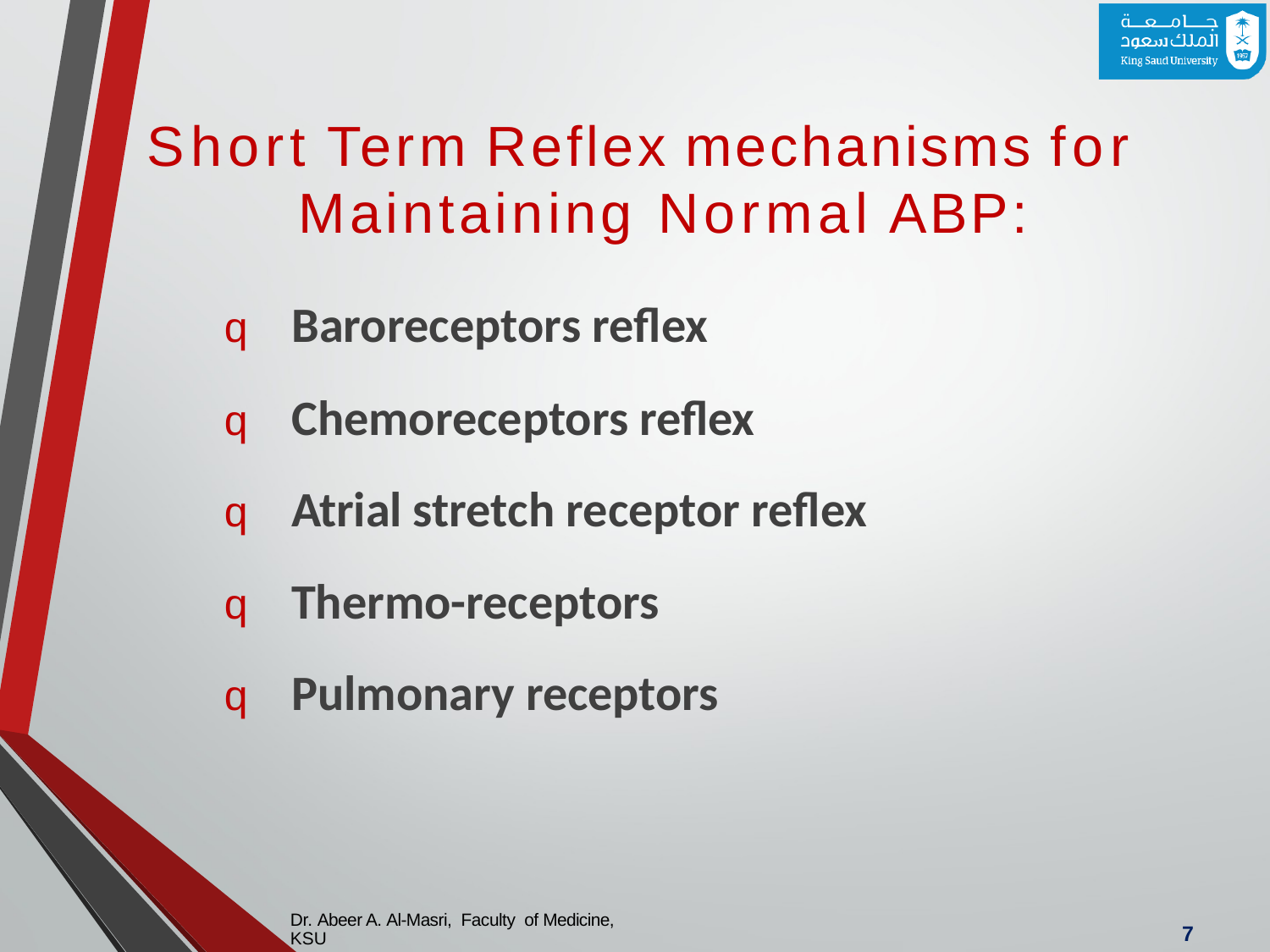

# Short Term Reflex mechanisms for  Maintaining Normal ABP:
q	Baroreceptors reflex
q	Chemoreceptors reflex
q	Atrial stretch receptor reflex
q	Thermo-receptors
q	Pulmonary receptors

Dr. Abeer A. Al-Masri,  Faculty  of Medicine,   KSU
7